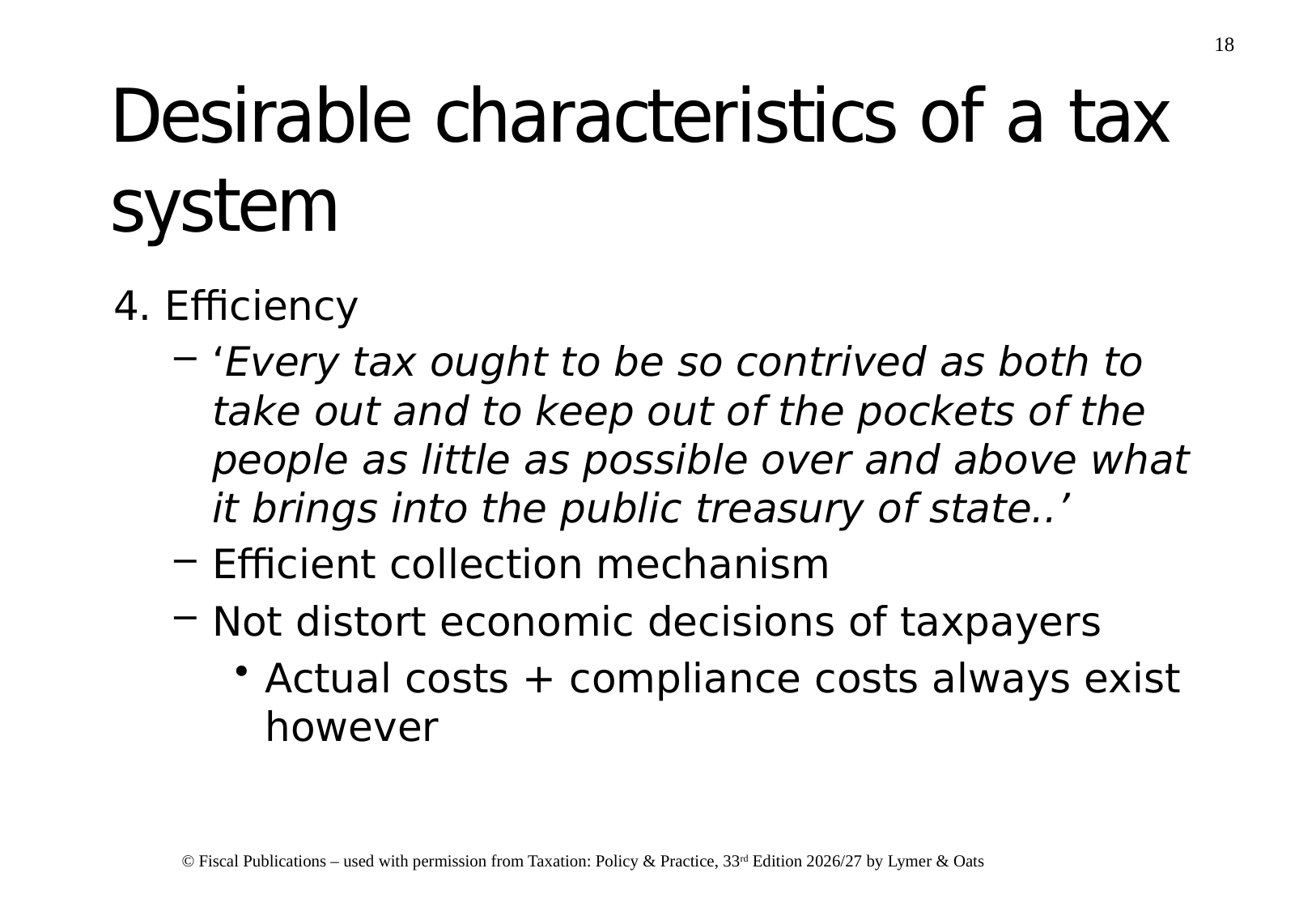

# Desirable characteristics of a tax system
4. Efficiency
‘Every tax ought to be so contrived as both to take out and to keep out of the pockets of the people as little as possible over and above what it brings into the public treasury of state..’
Efficient collection mechanism
Not distort economic decisions of taxpayers
Actual costs + compliance costs always exist however